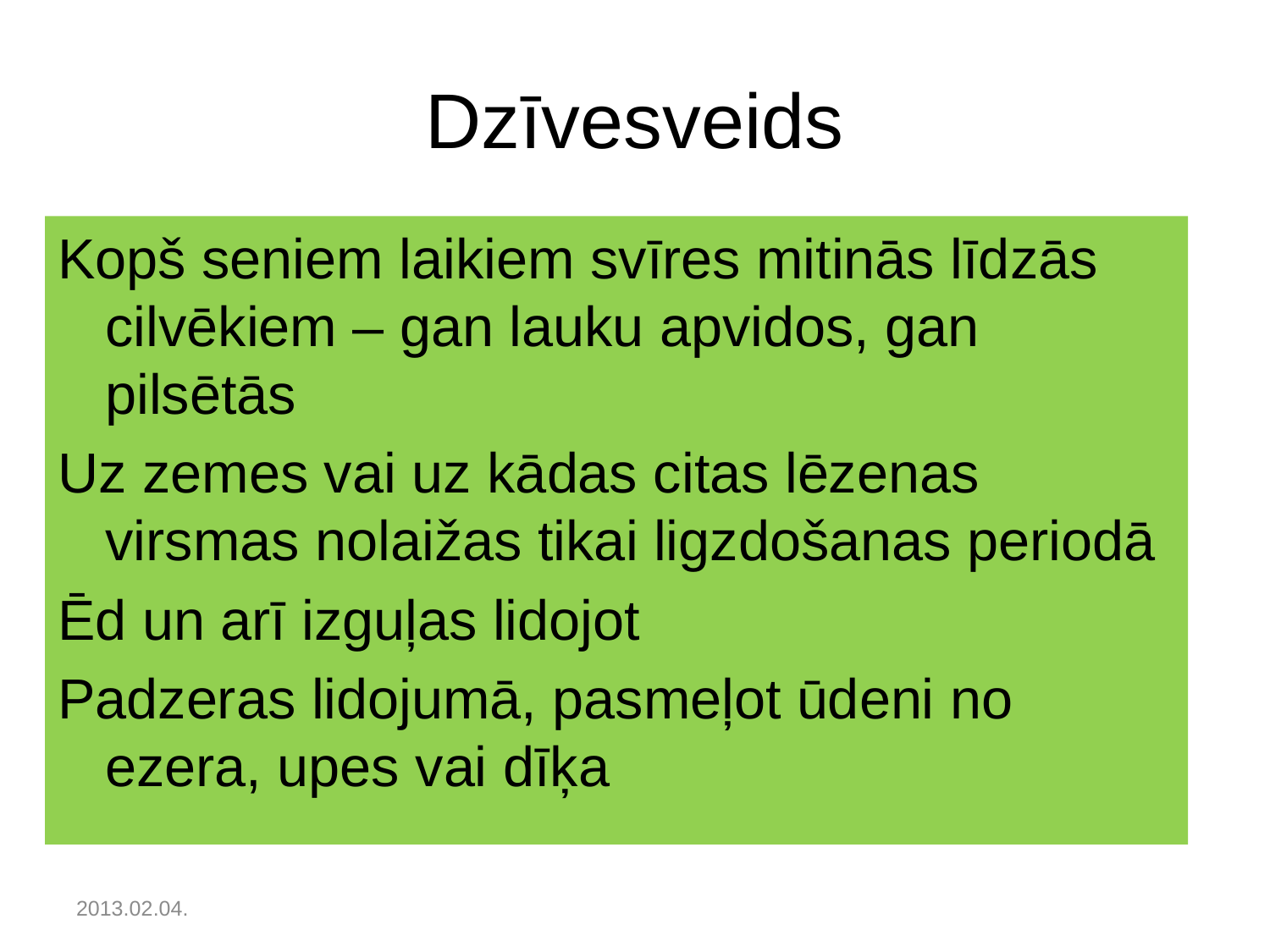

# Dzīvesveids
Kopš seniem laikiem svīres mitinās līdzās cilvēkiem – gan lauku apvidos, gan pilsētās
Uz zemes vai uz kādas citas lēzenas virsmas nolaižas tikai ligzdošanas periodā
Ēd un arī izguļas lidojot
Padzeras lidojumā, pasmeļot ūdeni no ezera, upes vai dīķa

2013.02.04.